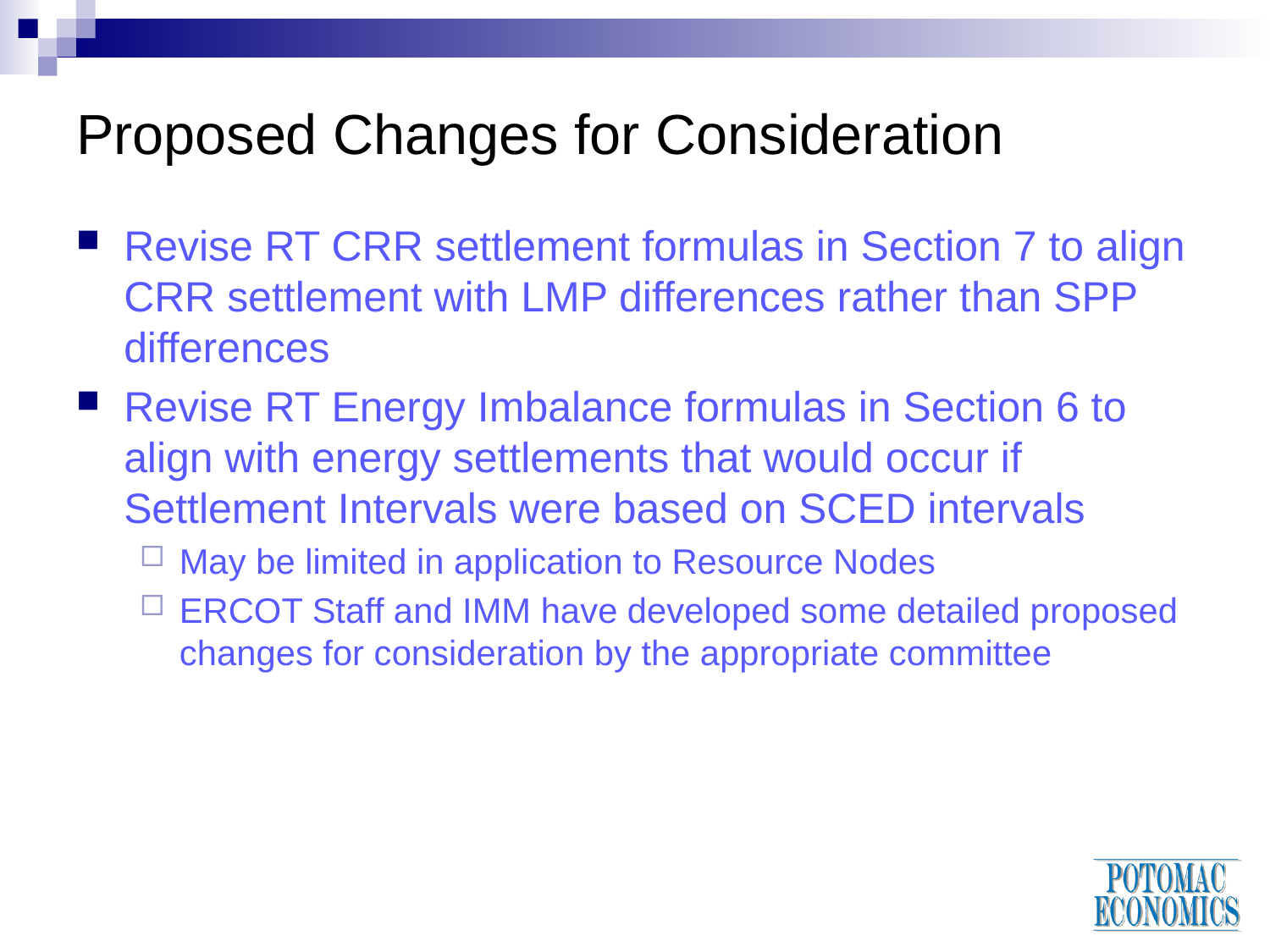

# Proposed Changes for Consideration
Revise RT CRR settlement formulas in Section 7 to align CRR settlement with LMP differences rather than SPP differences
Revise RT Energy Imbalance formulas in Section 6 to align with energy settlements that would occur if Settlement Intervals were based on SCED intervals
May be limited in application to Resource Nodes
ERCOT Staff and IMM have developed some detailed proposed changes for consideration by the appropriate committee